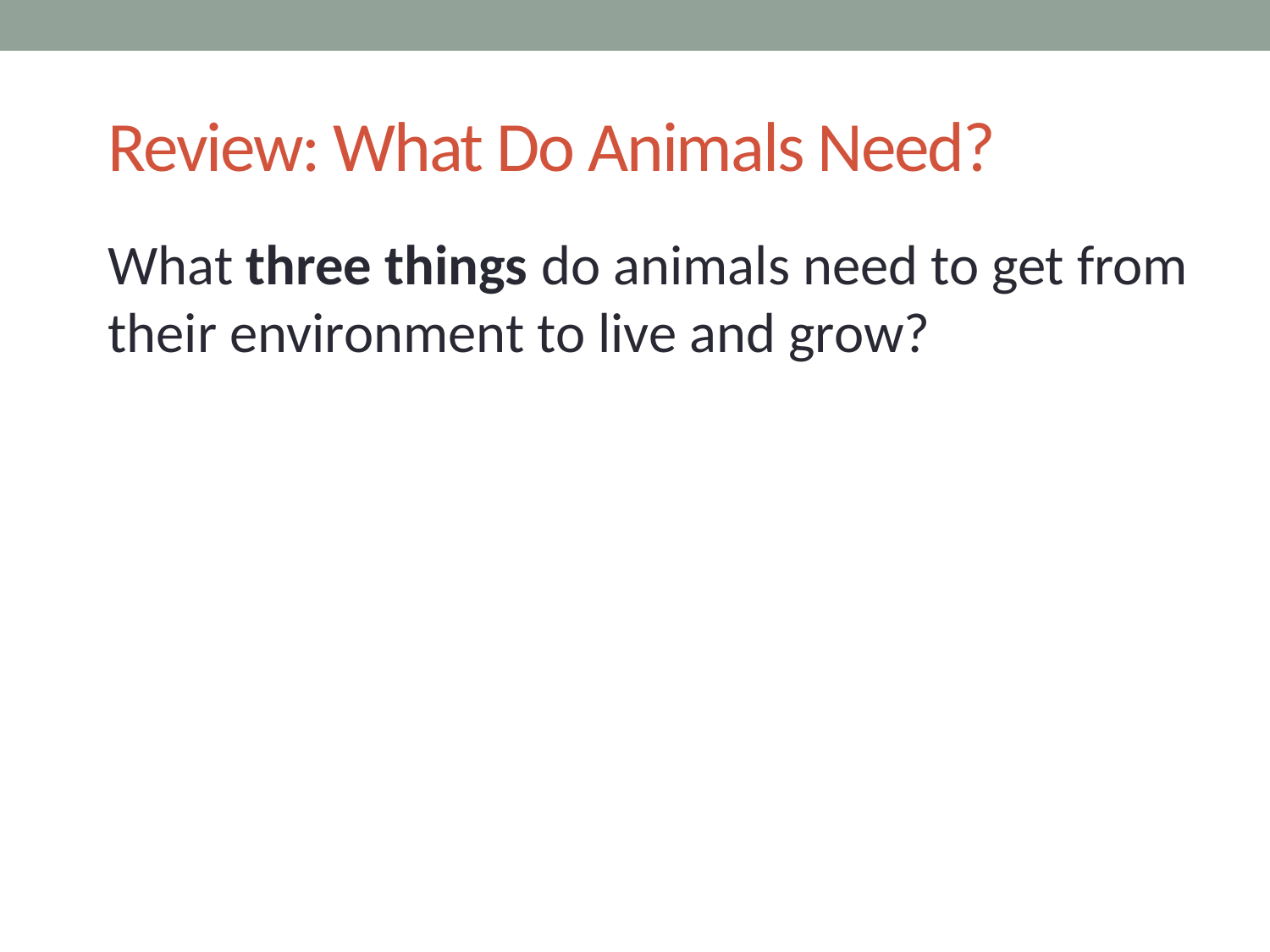

# Review: What Do Animals Need?
What three things do animals need to get from their environment to live and grow?